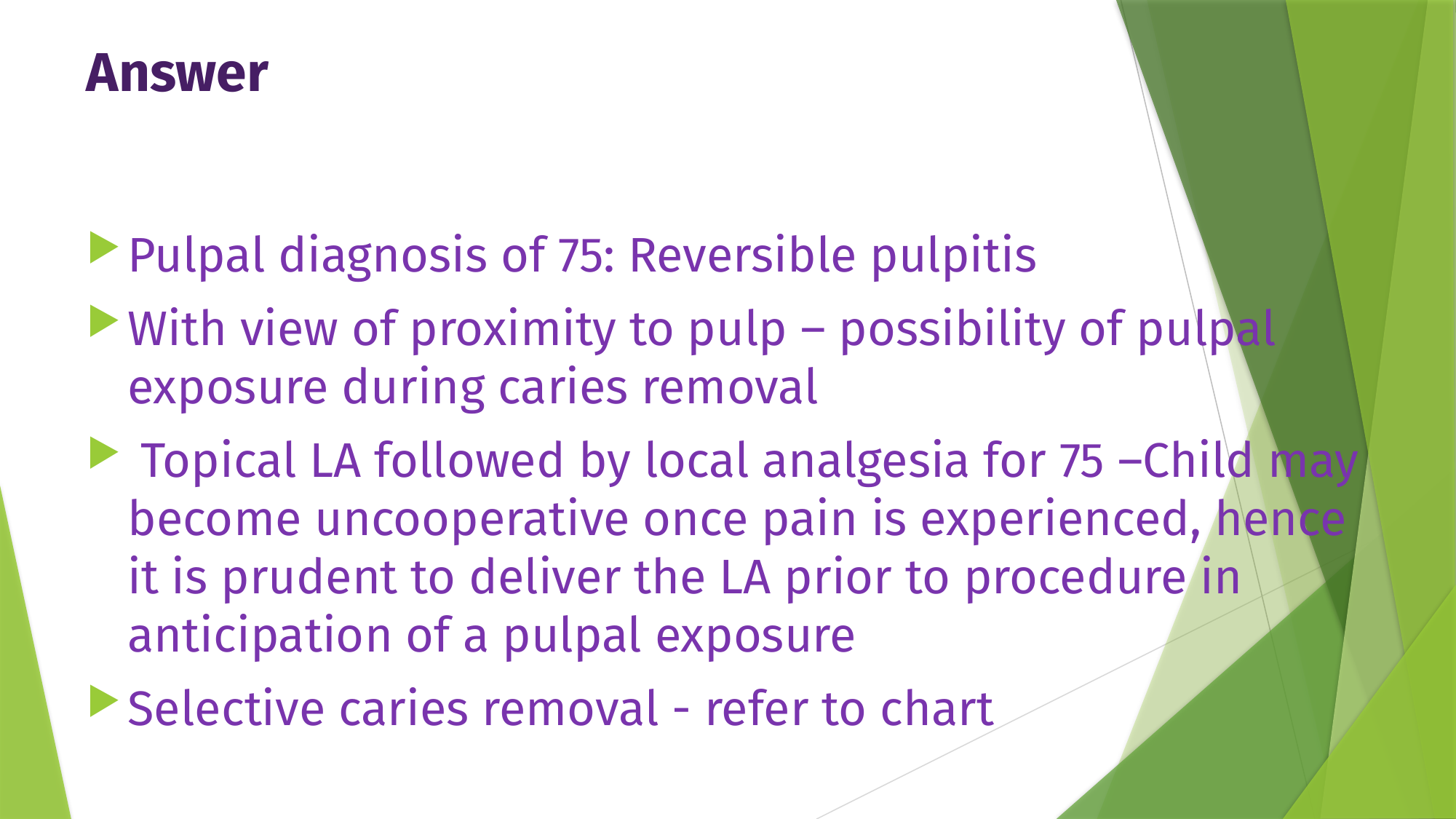

Answer

Pulpal diagnosis of 75: Reversible pulpitis
With view of proximity to pulp – possibility of pulpal exposure during caries removal
 Topical LA followed by local analgesia for 75 –Child may become uncooperative once pain is experienced, hence it is prudent to deliver the LA prior to procedure in anticipation of a pulpal exposure
Selective caries removal - refer to chart